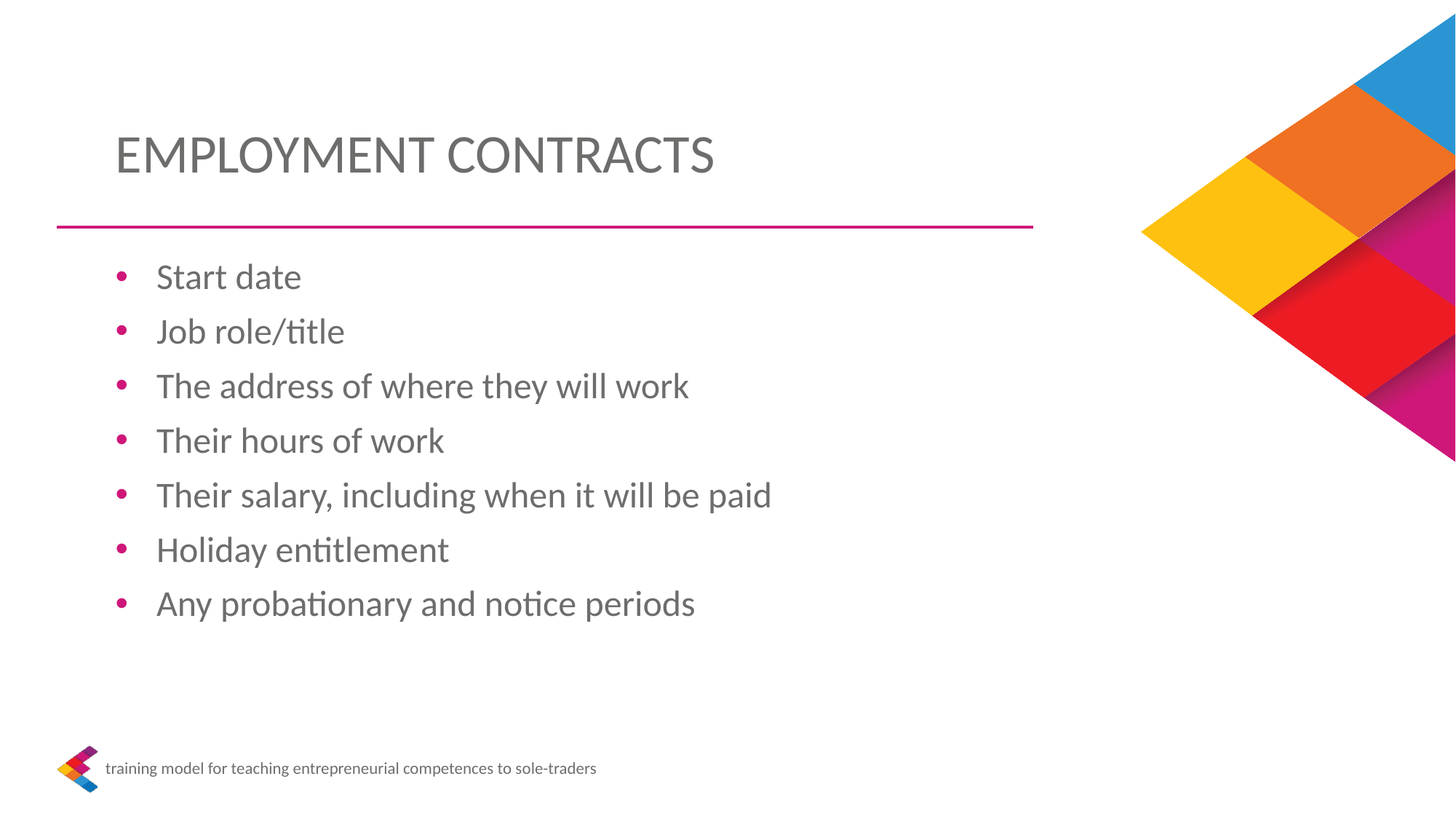

EMPLOYMENT CONTRACTS
Start date
Job role/title
The address of where they will work
Their hours of work
Their salary, including when it will be paid
Holiday entitlement
Any probationary and notice periods